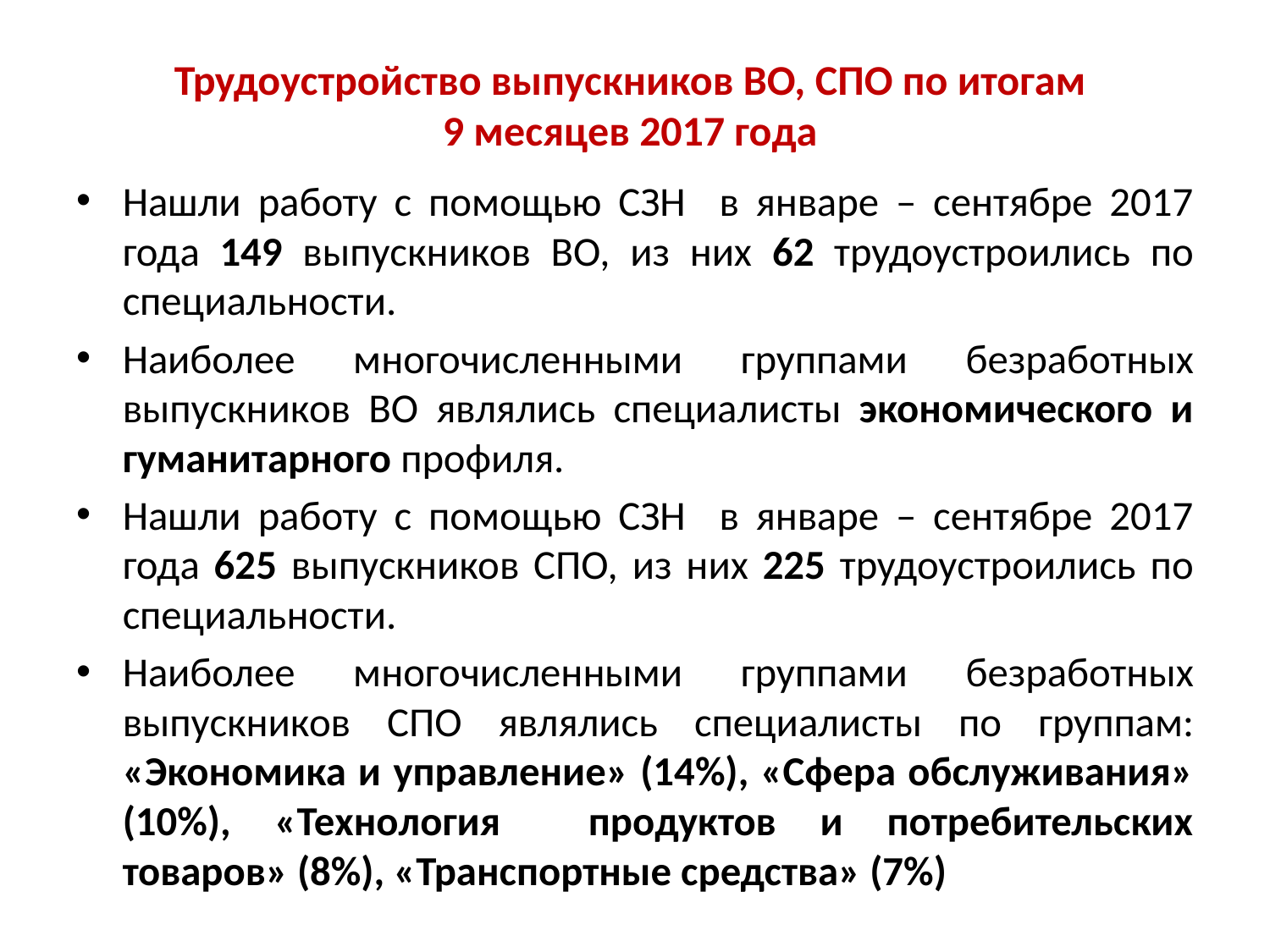

# Трудоустройство выпускников ВО, СПО по итогам 9 месяцев 2017 года
Нашли работу с помощью СЗН  в январе – сентябре 2017 года 149 выпускников ВО, из них 62 трудоустроились по специальности.
Наиболее многочисленными группами безработных выпускников ВО являлись специалисты экономического и гуманитарного профиля.
Нашли работу с помощью СЗН  в январе – сентябре 2017 года 625 выпускников СПО, из них 225 трудоустроились по специальности.
Наиболее многочисленными группами безработных выпускников СПО являлись специалисты по группам: «Экономика и управление» (14%), «Сфера обслуживания» (10%), «Технология  продуктов и потребительских товаров» (8%), «Транспортные средства» (7%)